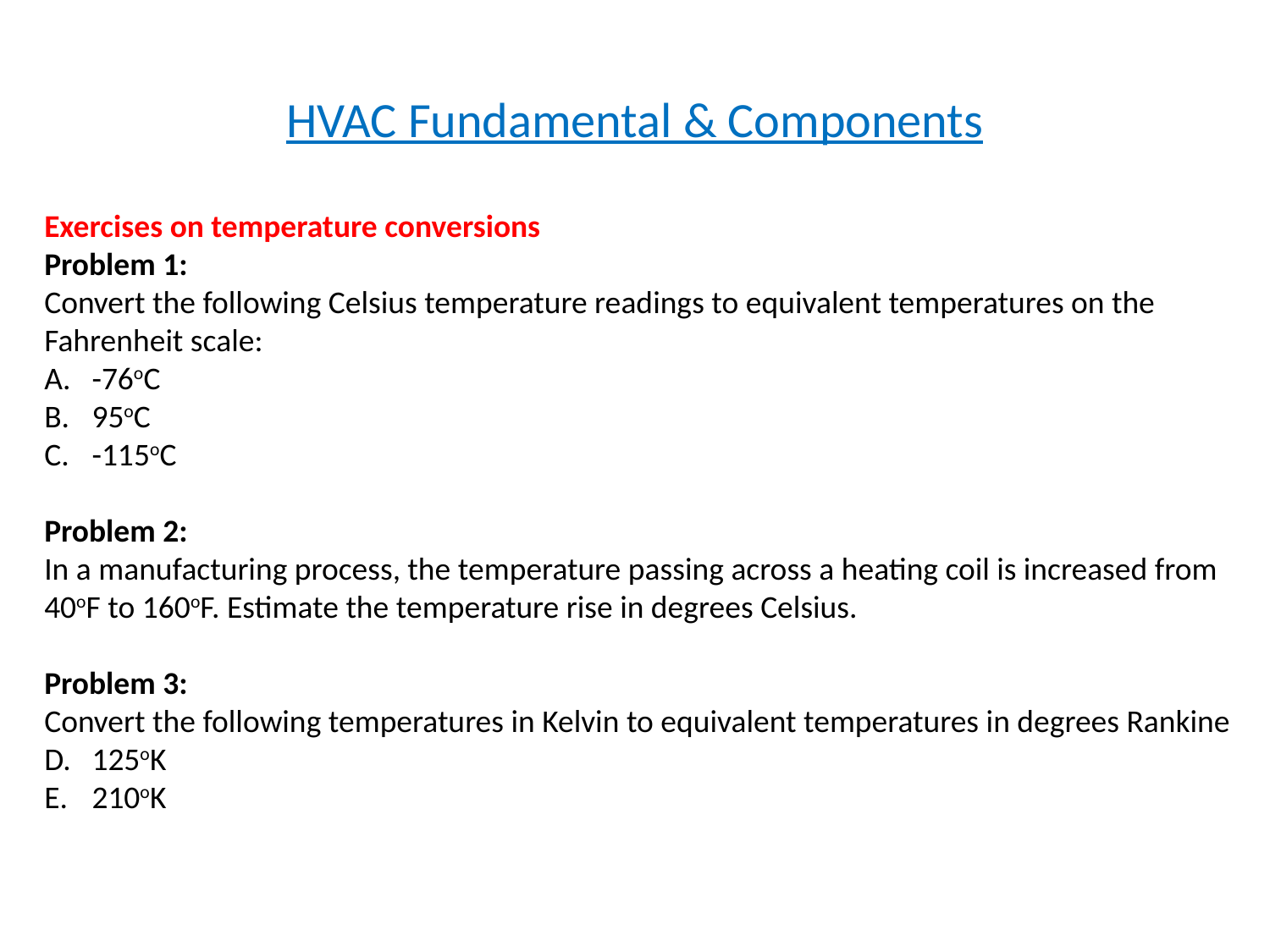

# HVAC Fundamental & Components
Exercises on temperature conversions
Problem 1:
Convert the following Celsius temperature readings to equivalent temperatures on the Fahrenheit scale:
-76oC
95oC
-115oC

Problem 2:
In a manufacturing process, the temperature passing across a heating coil is increased from 40oF to 160oF. Estimate the temperature rise in degrees Celsius.

Problem 3:
Convert the following temperatures in Kelvin to equivalent temperatures in degrees Rankine
125oK
210oK